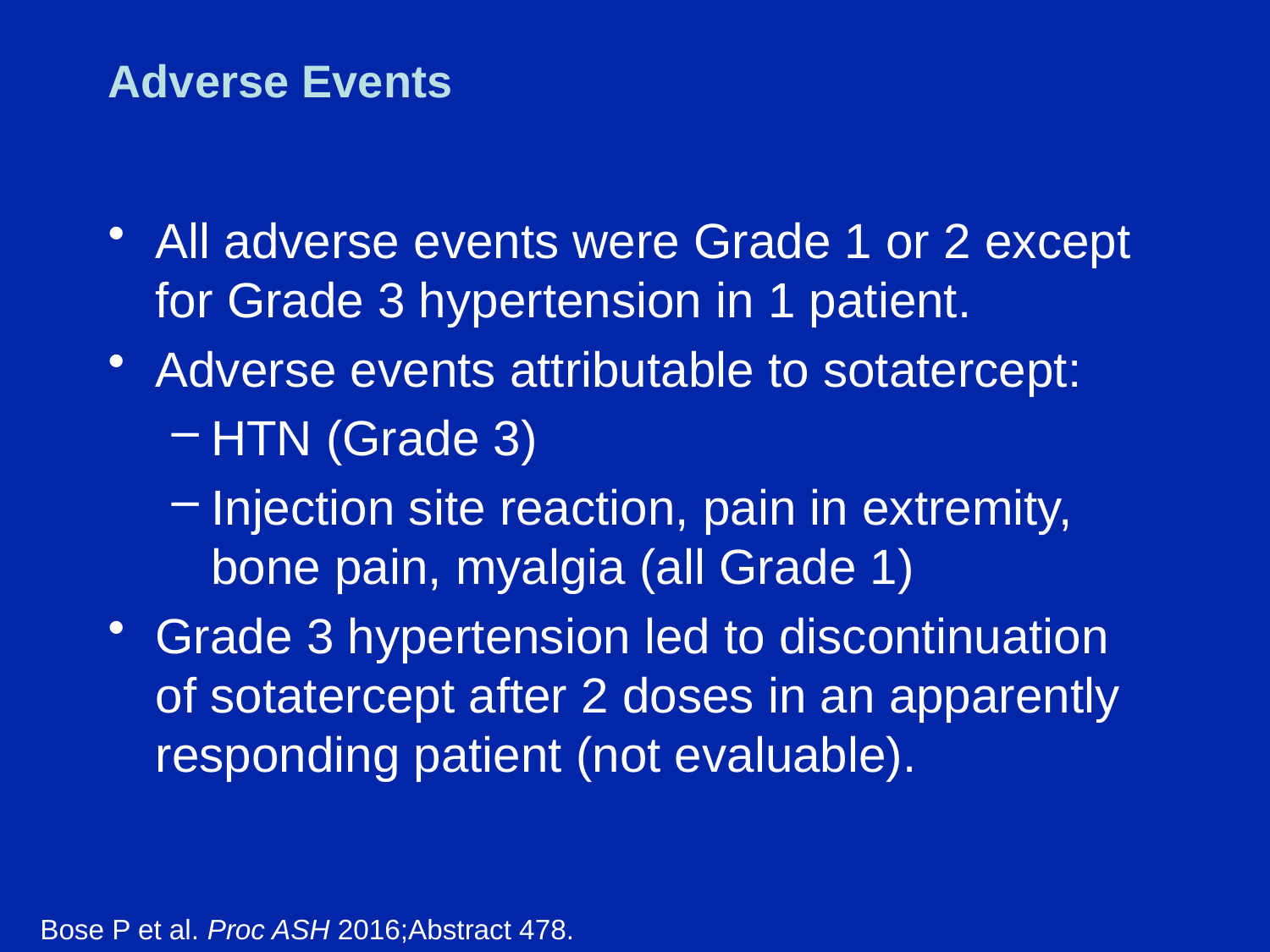

# Adverse Events
All adverse events were Grade 1 or 2 except for Grade 3 hypertension in 1 patient.
Adverse events attributable to sotatercept:
HTN (Grade 3)
Injection site reaction, pain in extremity, bone pain, myalgia (all Grade 1)
Grade 3 hypertension led to discontinuation of sotatercept after 2 doses in an apparently responding patient (not evaluable).
Bose P et al. Proc ASH 2016;Abstract 478.